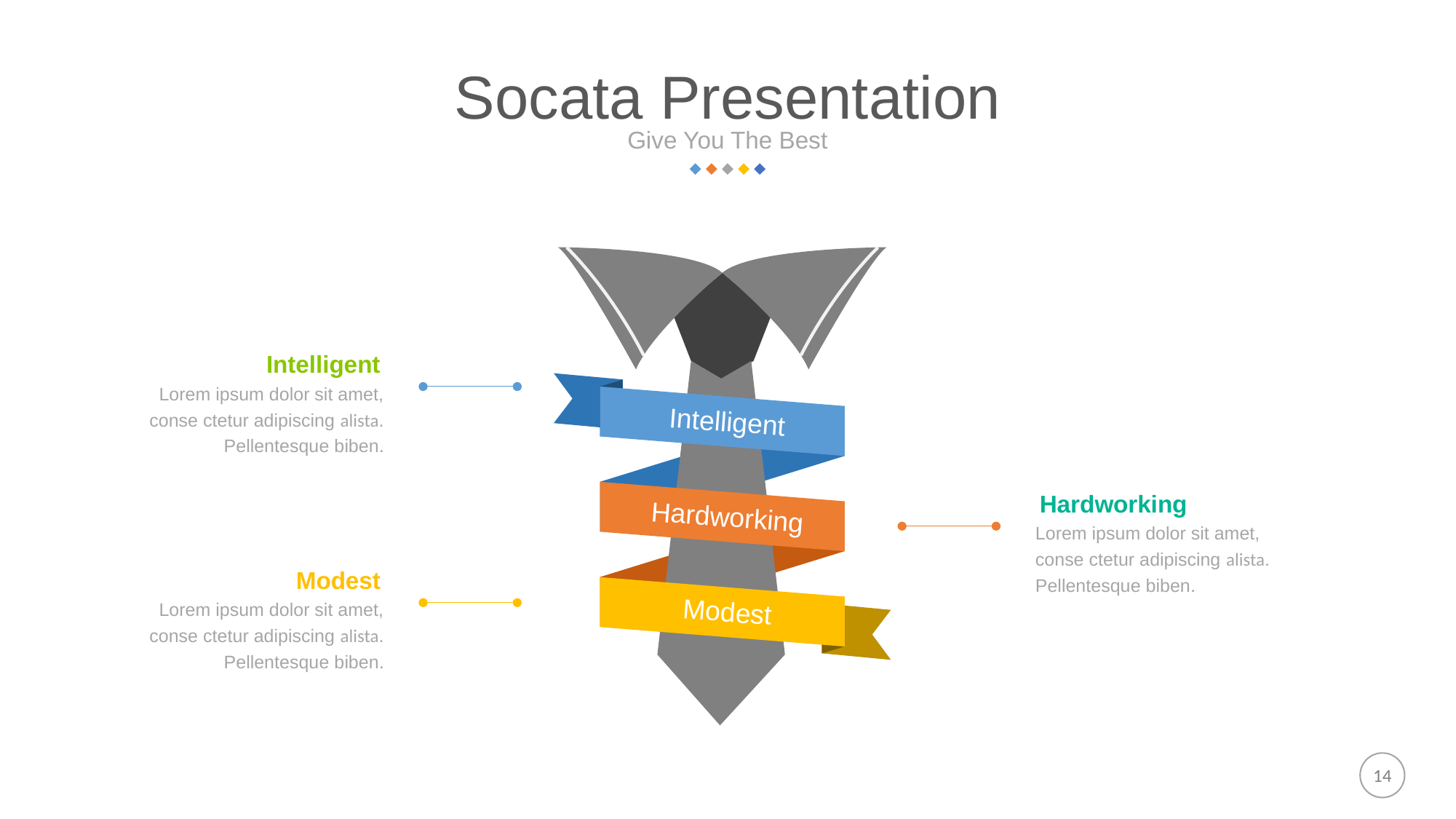

Socata Presentation
Give You The Best

Intelligent
Lorem ipsum dolor sit amet, conse ctetur adipiscing alista. Pellentesque biben.

Intelligent

Hardworking

Hardworking

Lorem ipsum dolor sit amet, conse ctetur adipiscing alista. Pellentesque biben.
Modest

Modest
Lorem ipsum dolor sit amet, conse ctetur adipiscing alista. Pellentesque biben.